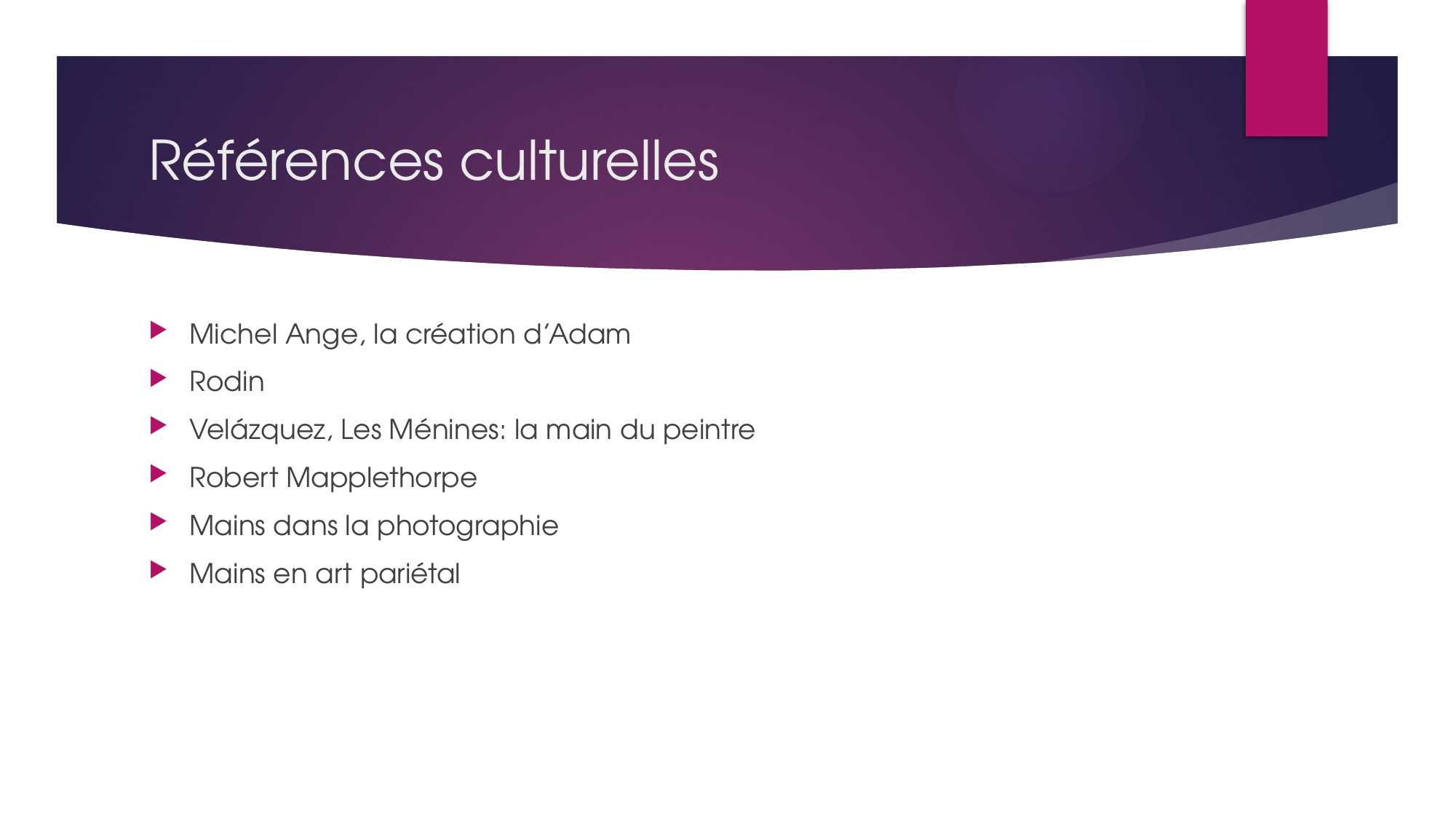

# Références culturelles
Michel Ange, la création d’Adam
Rodin
Velázquez, Les Ménines: la main du peintre
Robert Mapplethorpe
Mains dans la photographie
Mains en art pariétal